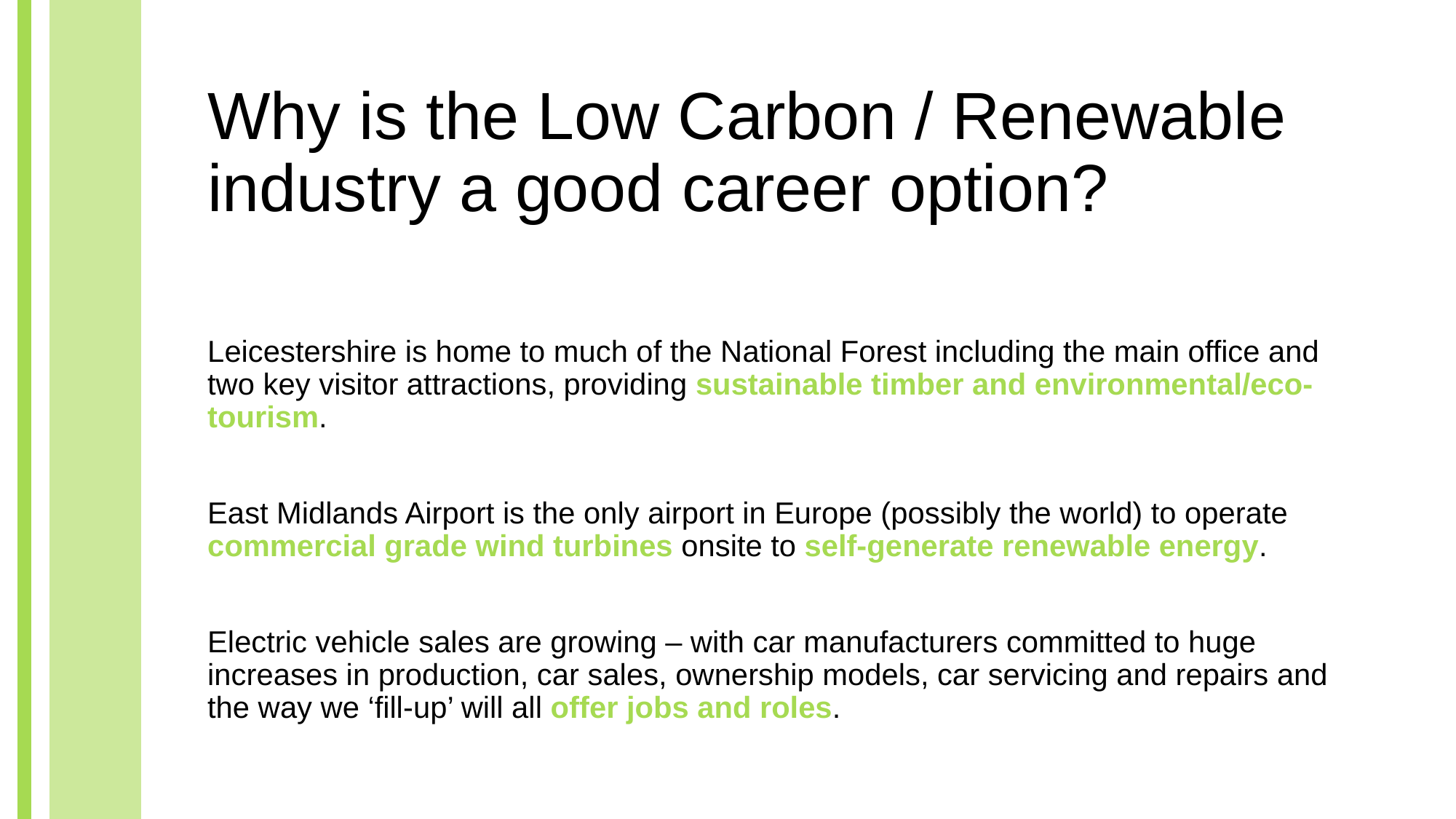

# Why is the Low Carbon / Renewable industry a good career option?
Leicestershire is home to much of the National Forest including the main office and two key visitor attractions, providing sustainable timber and environmental/eco-tourism.

East Midlands Airport is the only airport in Europe (possibly the world) to operate commercial grade wind turbines onsite to self-generate renewable energy.

Electric vehicle sales are growing – with car manufacturers committed to huge increases in production, car sales, ownership models, car servicing and repairs and the way we ‘fill-up’ will all offer jobs and roles.